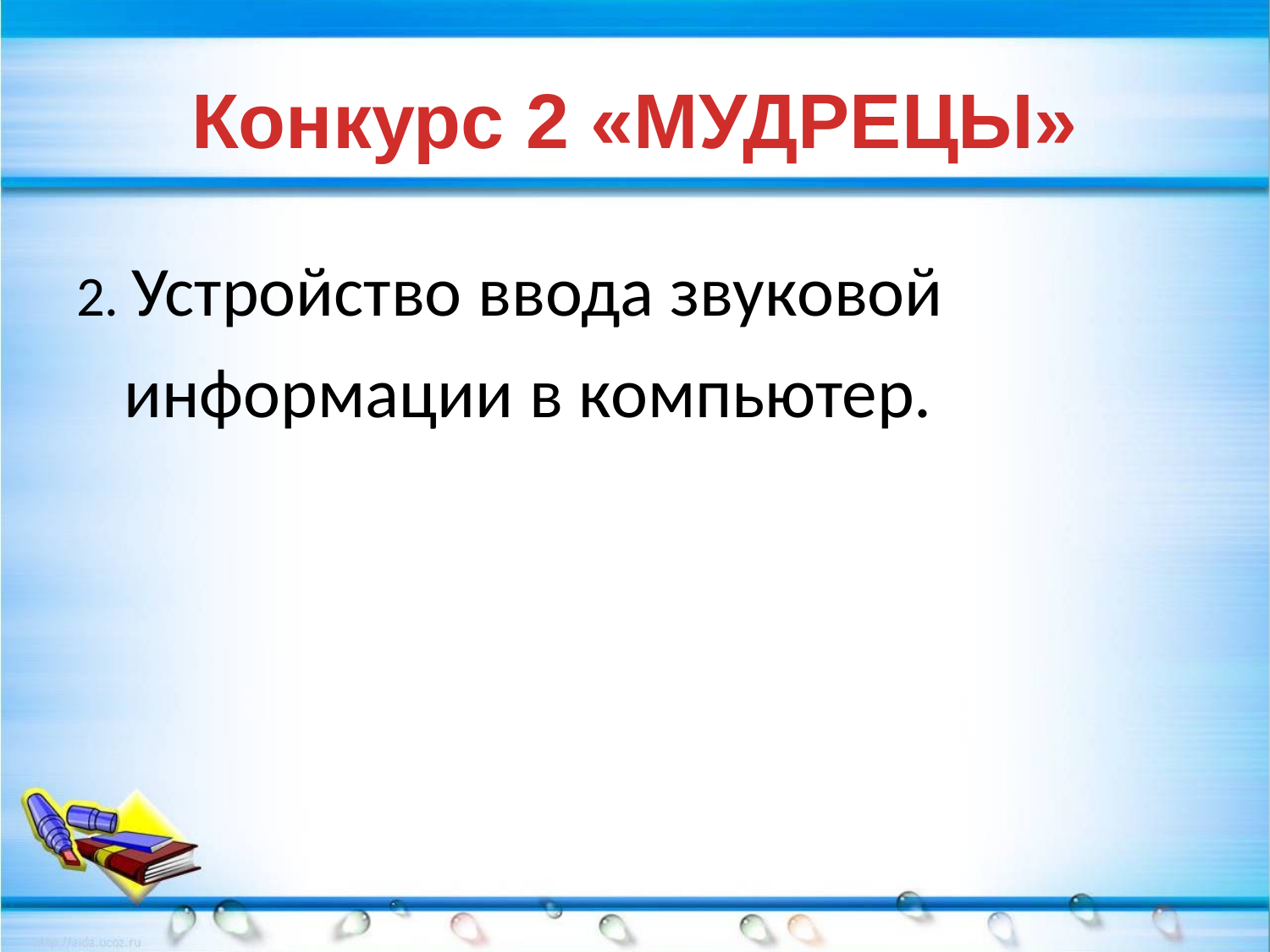

# Конкурс 2 «МУДРЕЦЫ»
2. Устройство ввода звуковой информации в компьютер.